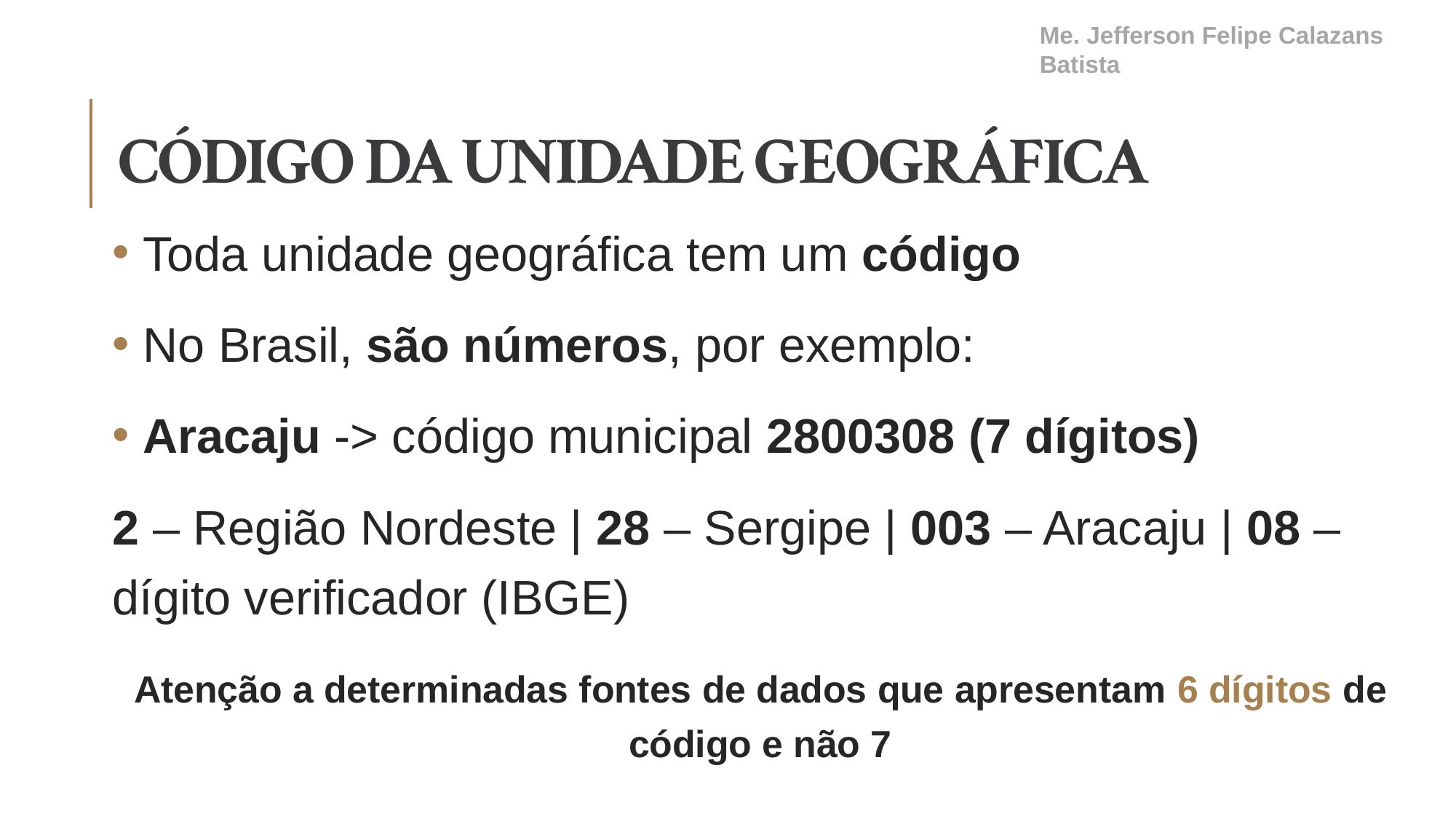

Me. Jefferson Felipe Calazans Batista
# Código da unidade geográfica
 Toda unidade geográfica tem um código
 No Brasil, são números, por exemplo:
 Aracaju -> código municipal 2800308 (7 dígitos)
2 – Região Nordeste | 28 – Sergipe | 003 – Aracaju | 08 – dígito verificador (IBGE)

Atenção a determinadas fontes de dados que apresentam 6 dígitos de código e não 7